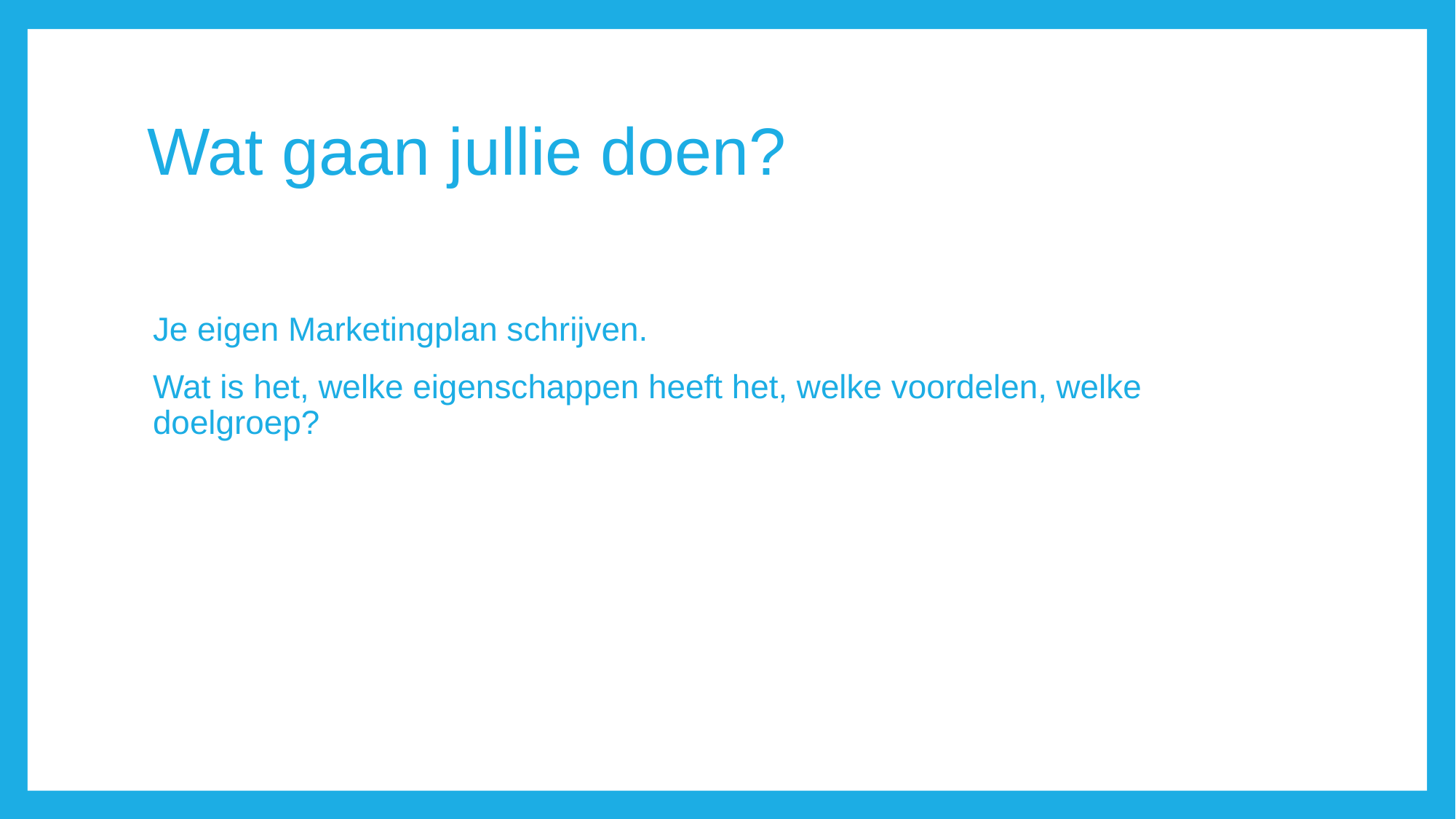

# Wat gaan jullie doen?

Je eigen Marketingplan schrijven.
Wat is het, welke eigenschappen heeft het, welke voordelen, welke doelgroep?